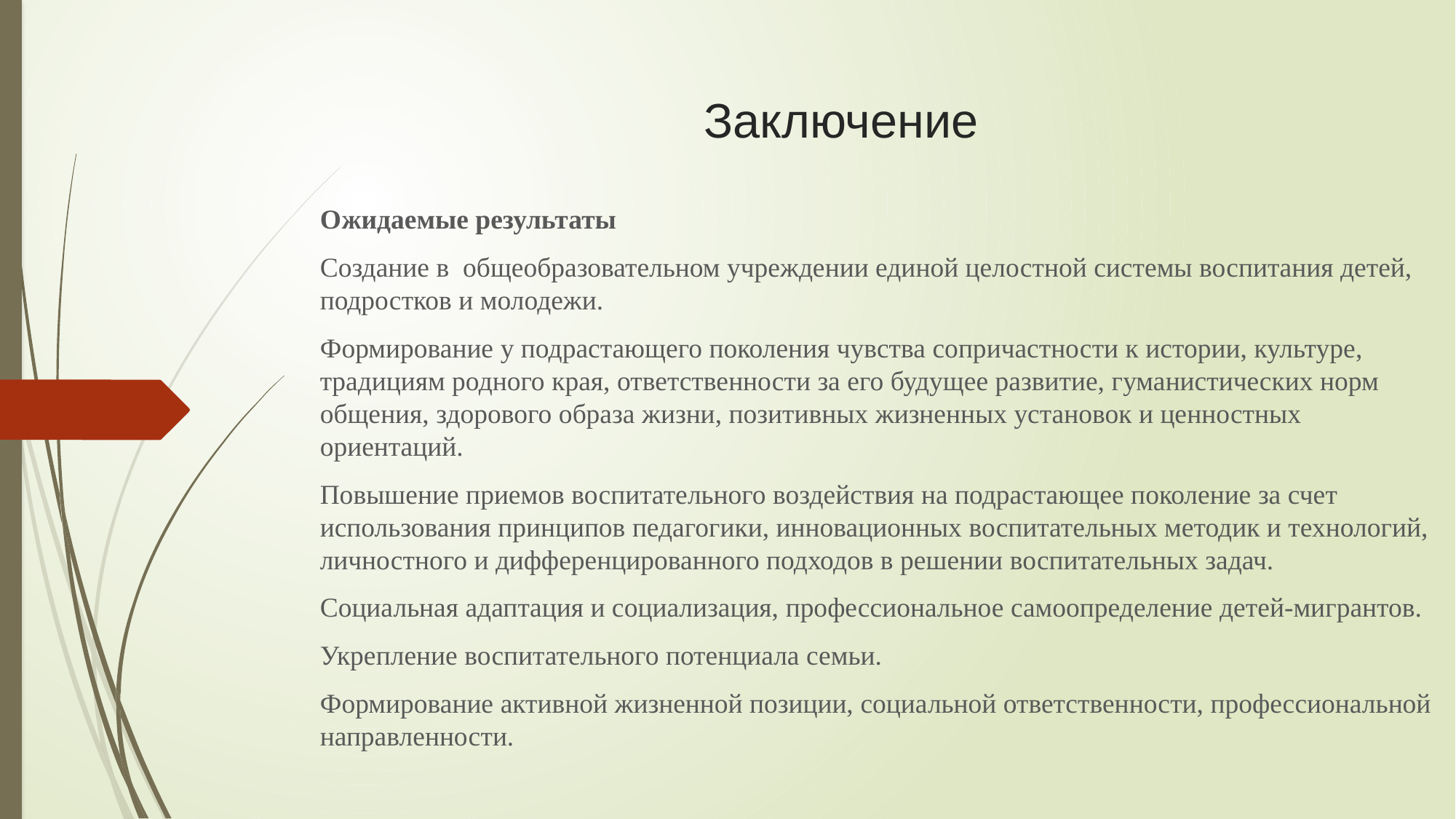

# Заключение
Ожидаемые результаты
Создание в  общеобразовательном учреждении единой целостной системы воспитания детей, подростков и молодежи.
Формирование у подрастающего поколения чувства сопричастности к истории, культуре, традициям родного края, ответственности за его будущее развитие, гуманистических норм общения, здорового образа жизни, позитивных жизненных установок и ценностных ориентаций.
Повышение приемов воспитательного воздействия на подрастающее поколение за счет использования принципов педагогики, инновационных воспитательных методик и технологий, личностного и дифференцированного подходов в решении воспитательных задач.
Социальная адаптация и социализация, профессиональное самоопределение детей-мигрантов.
Укрепление воспитательного потенциала семьи.
Формирование активной жизненной позиции, социальной ответственности, профессиональной направленности.